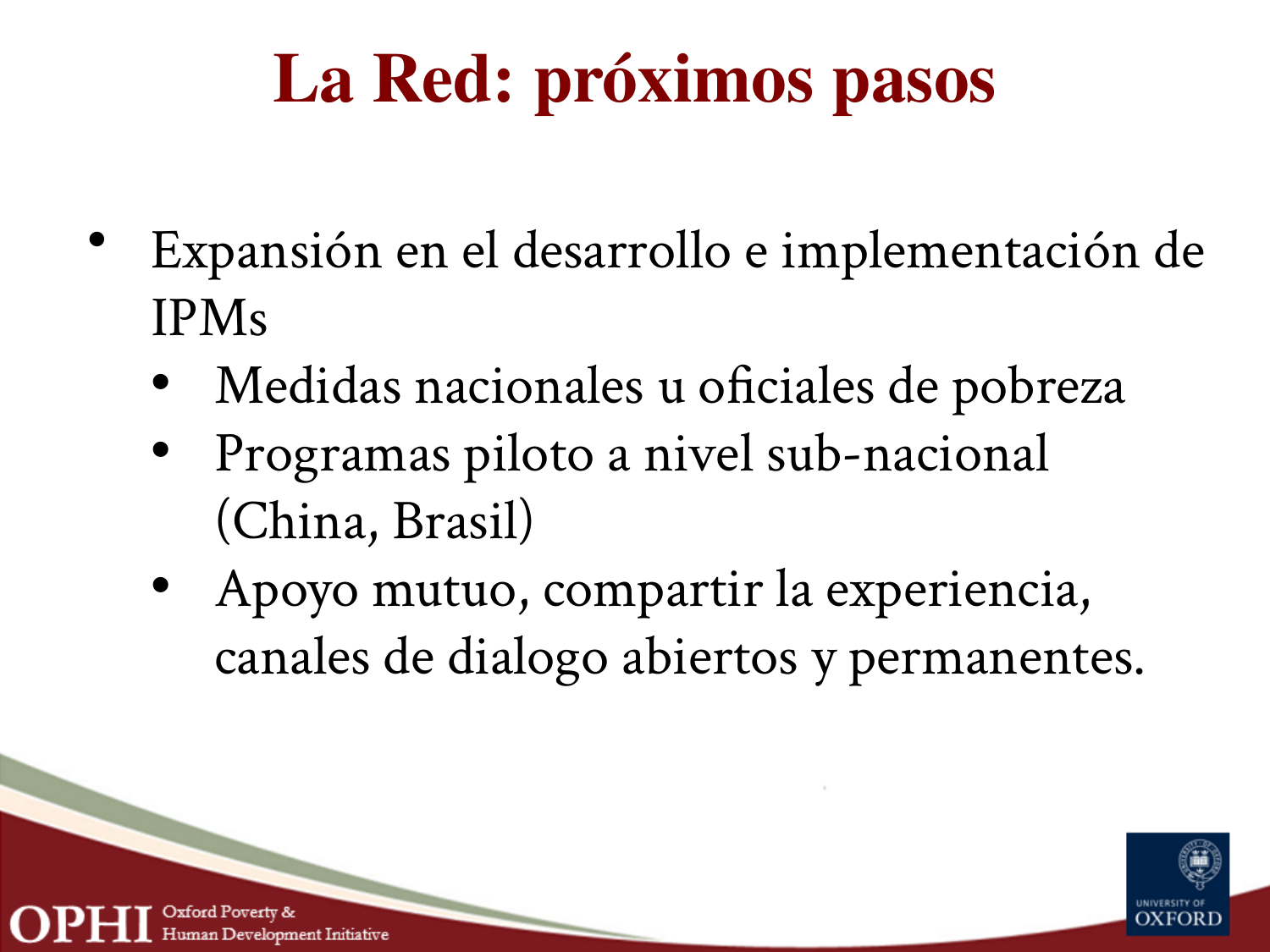

# La Red: próximos pasos
Expansión en el desarrollo e implementación de IPMs
Medidas nacionales u oficiales de pobreza
Programas piloto a nivel sub-nacional  (China, Brasil)
Apoyo mutuo, compartir la experiencia, canales de dialogo abiertos y permanentes.